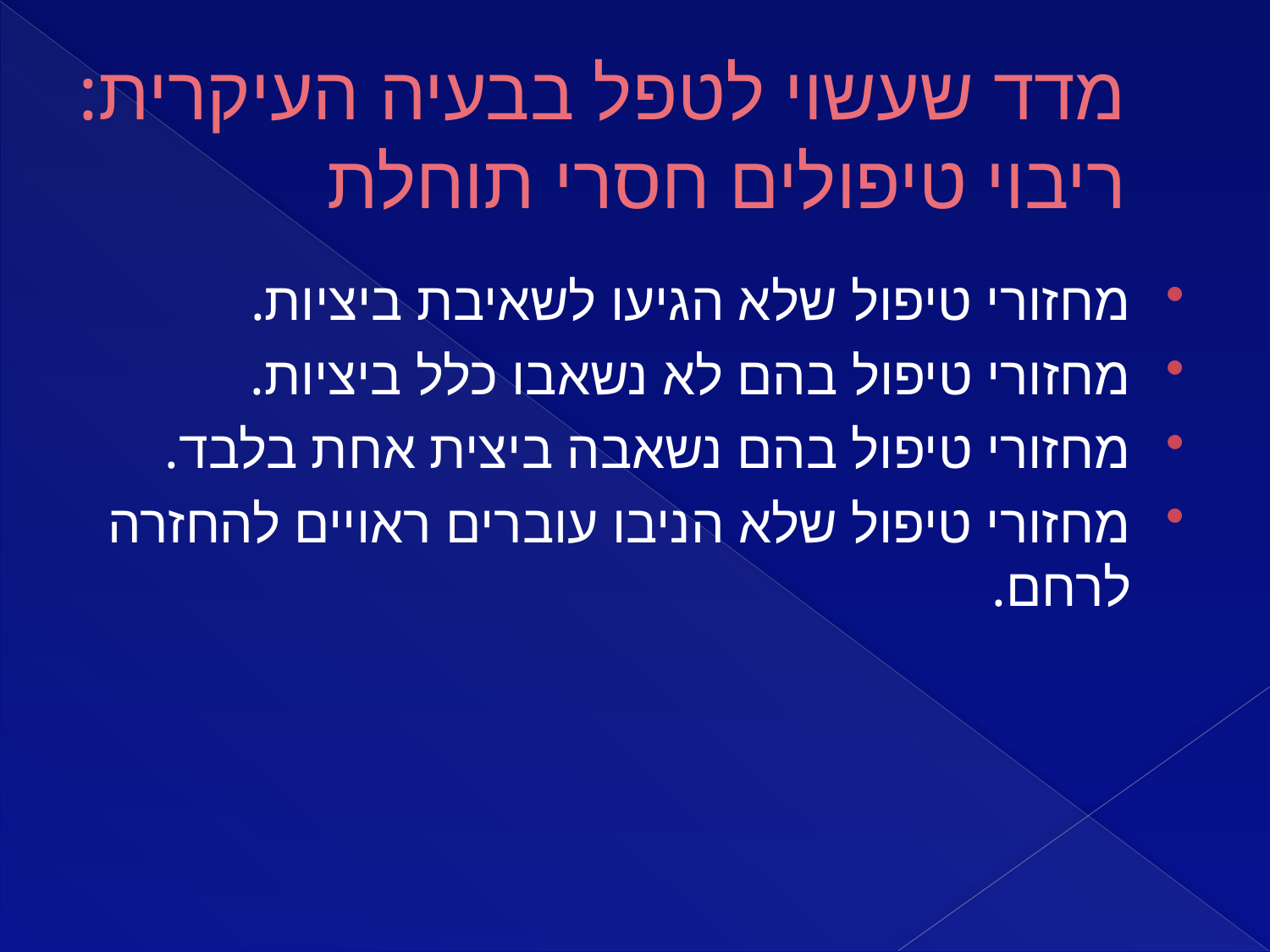

# מדד שעשוי לטפל בבעיה העיקרית: ריבוי טיפולים חסרי תוחלת
מחזורי טיפול שלא הגיעו לשאיבת ביציות.
מחזורי טיפול בהם לא נשאבו כלל ביציות.
מחזורי טיפול בהם נשאבה ביצית אחת בלבד.
מחזורי טיפול שלא הניבו עוברים ראויים להחזרה לרחם.